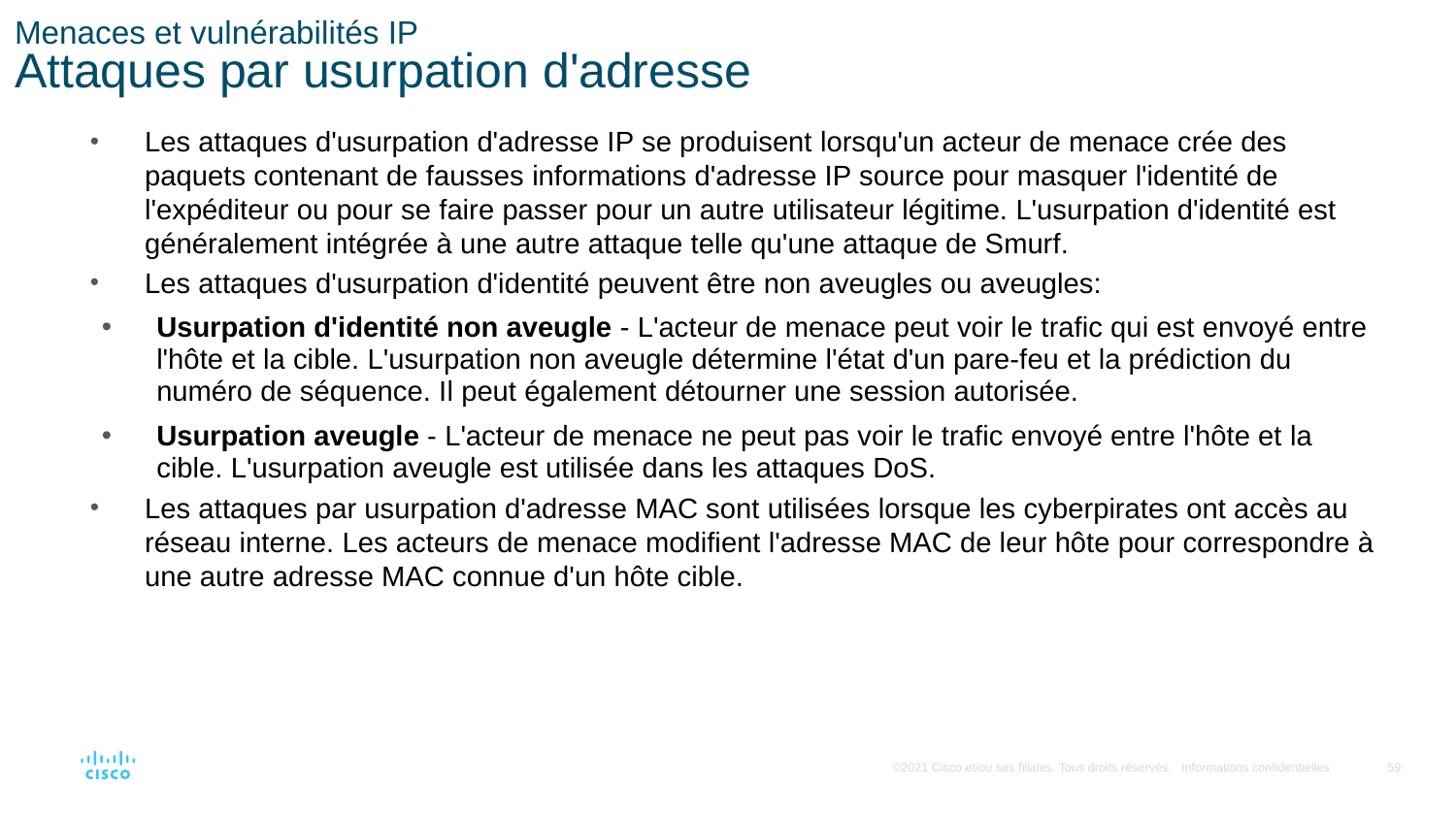

# Menaces et vulnérabilités IP Attaques par usurpation d'adresse
Les attaques d'usurpation d'adresse IP se produisent lorsqu'un acteur de menace crée des paquets contenant de fausses informations d'adresse IP source pour masquer l'identité de l'expéditeur ou pour se faire passer pour un autre utilisateur légitime. L'usurpation d'identité est généralement intégrée à une autre attaque telle qu'une attaque de Smurf.
Les attaques d'usurpation d'identité peuvent être non aveugles ou aveugles:
Usurpation d'identité non aveugle - L'acteur de menace peut voir le trafic qui est envoyé entre l'hôte et la cible. L'usurpation non aveugle détermine l'état d'un pare-feu et la prédiction du numéro de séquence. Il peut également détourner une session autorisée.
Usurpation aveugle - L'acteur de menace ne peut pas voir le trafic envoyé entre l'hôte et la cible. L'usurpation aveugle est utilisée dans les attaques DoS.
Les attaques par usurpation d'adresse MAC sont utilisées lorsque les cyberpirates ont accès au réseau interne. Les acteurs de menace modifient l'adresse MAC de leur hôte pour correspondre à une autre adresse MAC connue d'un hôte cible.